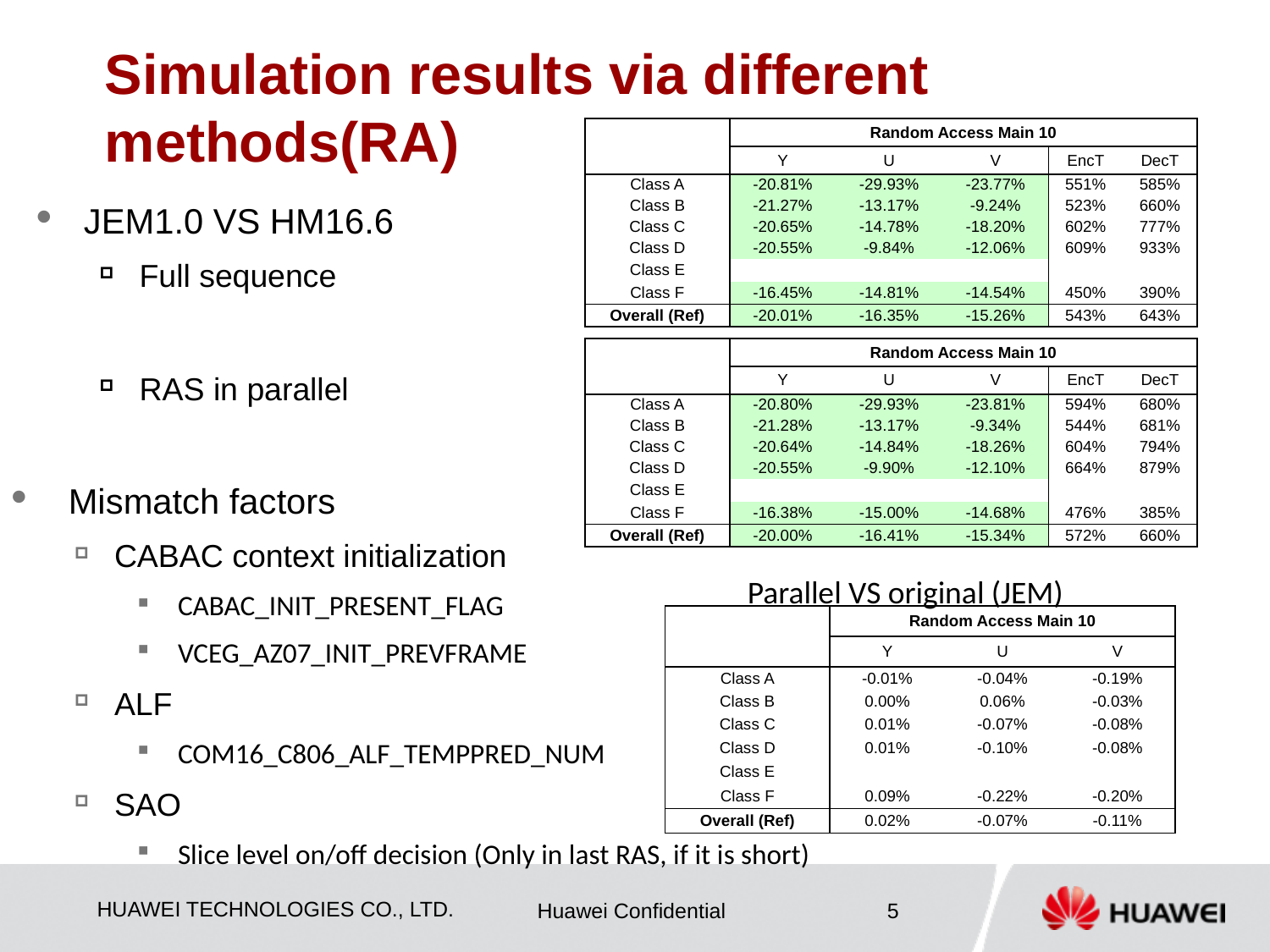

# Simulation results via different methods(RA)
|  | Random Access Main 10 |  |  |  |  |
| --- | --- | --- | --- | --- | --- |
|  | Y | U | V | EncT | DecT |
| Class A | -20.81% | -29.93% | -23.77% | 551% | 585% |
| Class B | -21.27% | -13.17% | -9.24% | 523% | 660% |
| Class C | -20.65% | -14.78% | -18.20% | 602% | 777% |
| Class D | -20.55% | -9.84% | -12.06% | 609% | 933% |
| Class E |  |  |  |  |  |
| Class F | -16.45% | -14.81% | -14.54% | 450% | 390% |
| Overall (Ref) | -20.01% | -16.35% | -15.26% | 543% | 643% |
JEM1.0 VS HM16.6
Full sequence

RAS in parallel
|  | Random Access Main 10 |  |  |  |  |
| --- | --- | --- | --- | --- | --- |
|  | Y | U | V | EncT | DecT |
| Class A | -20.80% | -29.93% | -23.81% | 594% | 680% |
| Class B | -21.28% | -13.17% | -9.34% | 544% | 681% |
| Class C | -20.64% | -14.84% | -18.26% | 604% | 794% |
| Class D | -20.55% | -9.90% | -12.10% | 664% | 879% |
| Class E |  |  |  |  |  |
| Class F | -16.38% | -15.00% | -14.68% | 476% | 385% |
| Overall (Ref) | -20.00% | -16.41% | -15.34% | 572% | 660% |
 Mismatch factors
CABAC context initialization
CABAC_INIT_PRESENT_FLAG
VCEG_AZ07_INIT_PREVFRAME
ALF
COM16_C806_ALF_TEMPPRED_NUM
SAO
Slice level on/off decision (Only in last RAS, if it is short)

Parallel VS original (JEM)
|  | Random Access Main 10 |  |  |
| --- | --- | --- | --- |
|  | Y | U | V |
| Class A | -0.01% | -0.04% | -0.19% |
| Class B | 0.00% | 0.06% | -0.03% |
| Class C | 0.01% | -0.07% | -0.08% |
| Class D | 0.01% | -0.10% | -0.08% |
| Class E |  |  |  |
| Class F | 0.09% | -0.22% | -0.20% |
| Overall (Ref) | 0.02% | -0.07% | -0.11% |